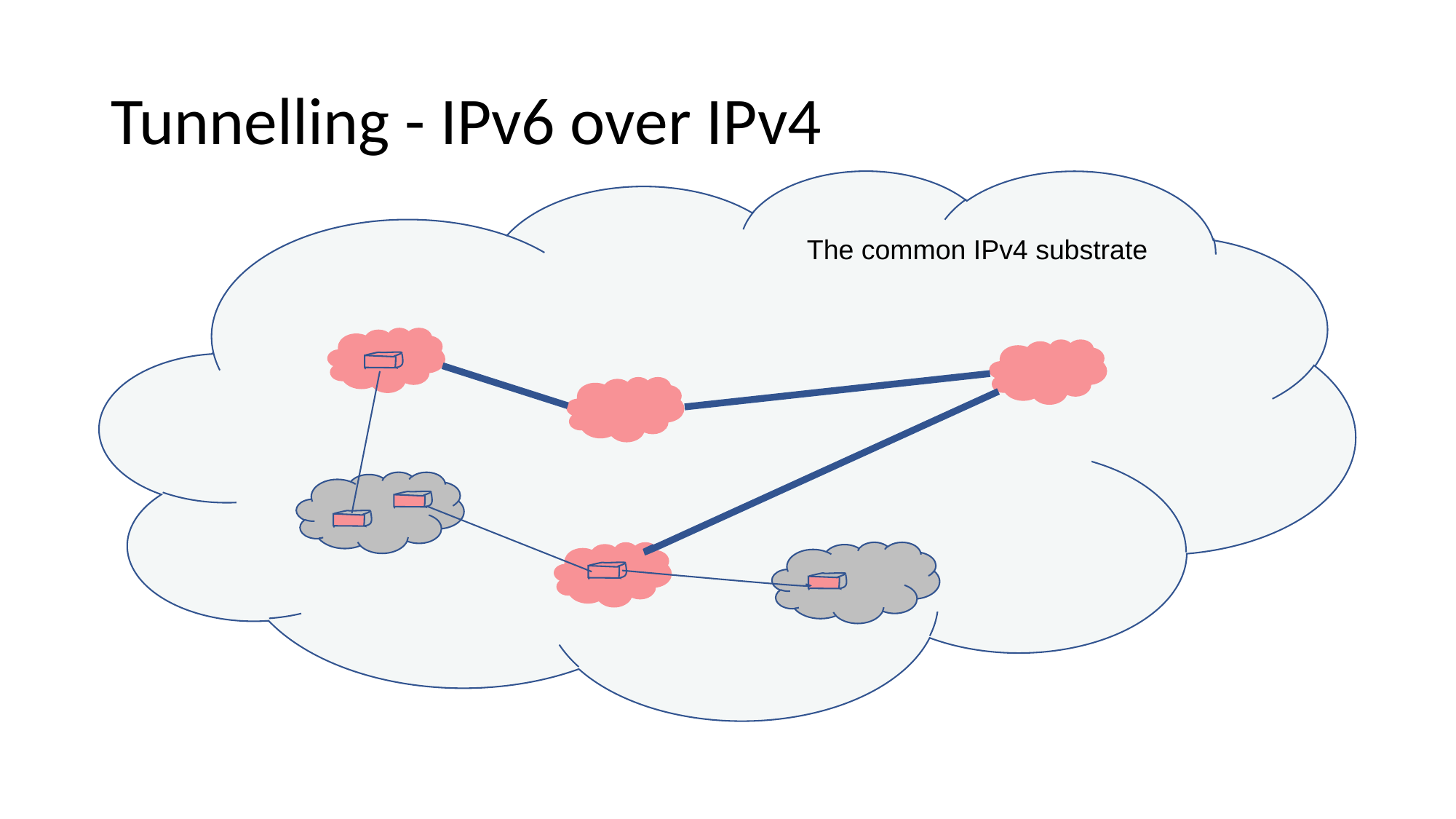

# Tunnelling - IPv6 over IPv4

The common IPv4 substrate